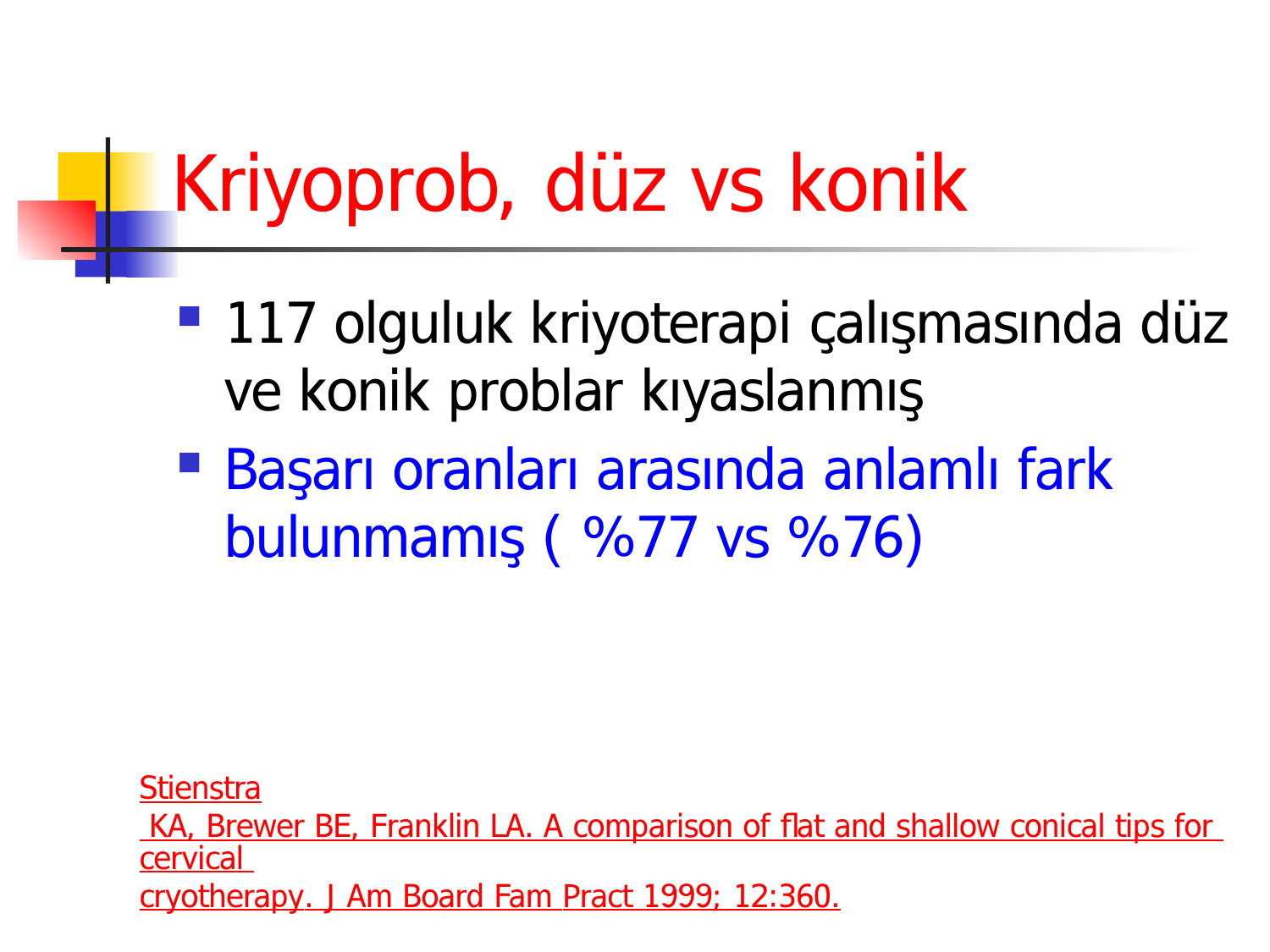

# Kriyoprob, düz vs konik
117 olguluk kriyoterapi çalışmasında düz ve konik problar kıyaslanmış
Başarı oranları arasında anlamlı fark bulunmamış ( %77 vs %76)

Stienstra KA, Brewer BE, Franklin LA. A comparison of flat and shallow conical tips for cervical cryotherapy. J Am Board Fam Pract 1999; 12:360.